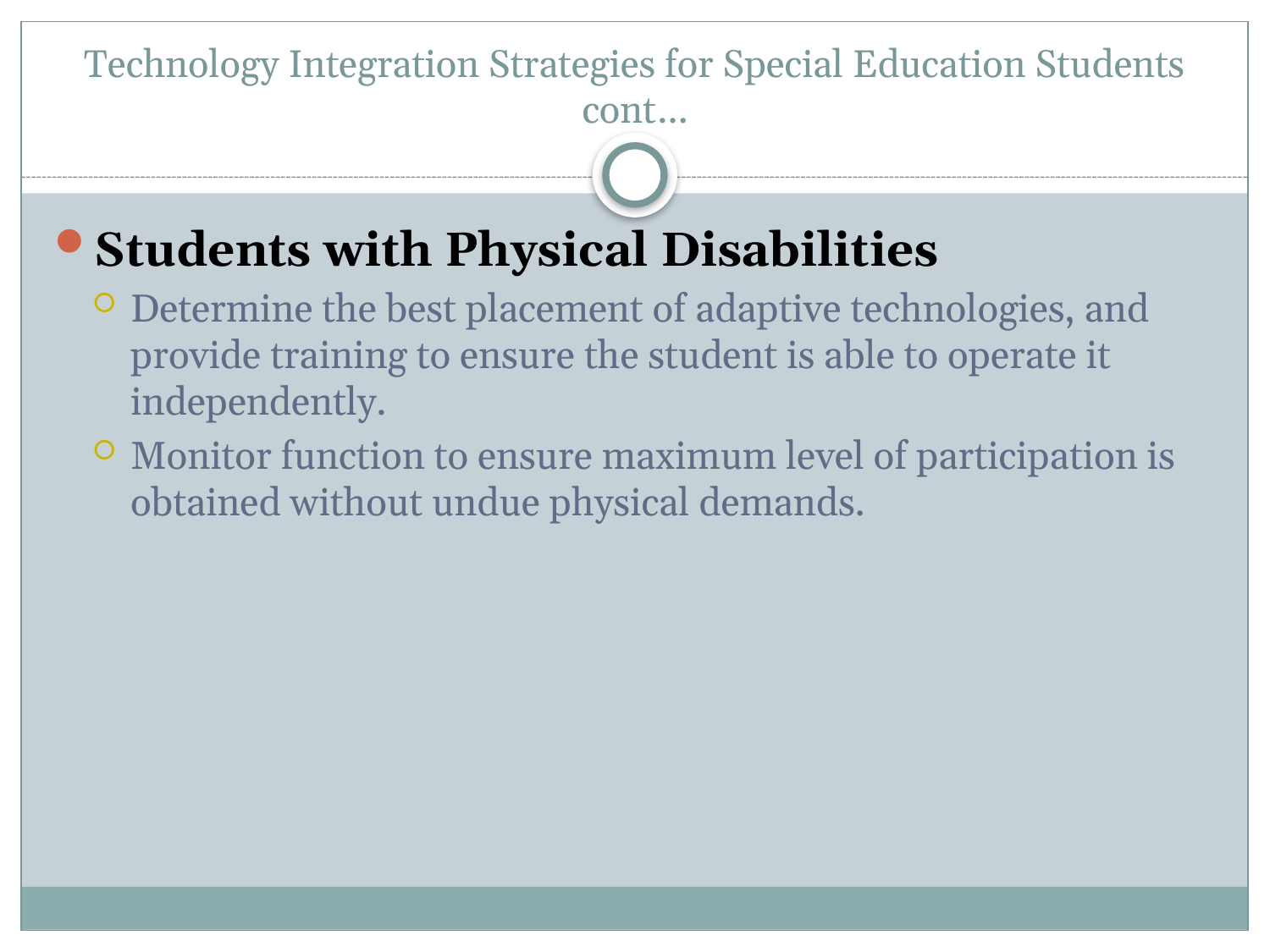

# Technology Integration Strategies for Special Education Students cont…
Students with Physical Disabilities
Determine the best placement of adaptive technologies, and provide training to ensure the student is able to operate it independently.
Monitor function to ensure maximum level of participation is obtained without undue physical demands.